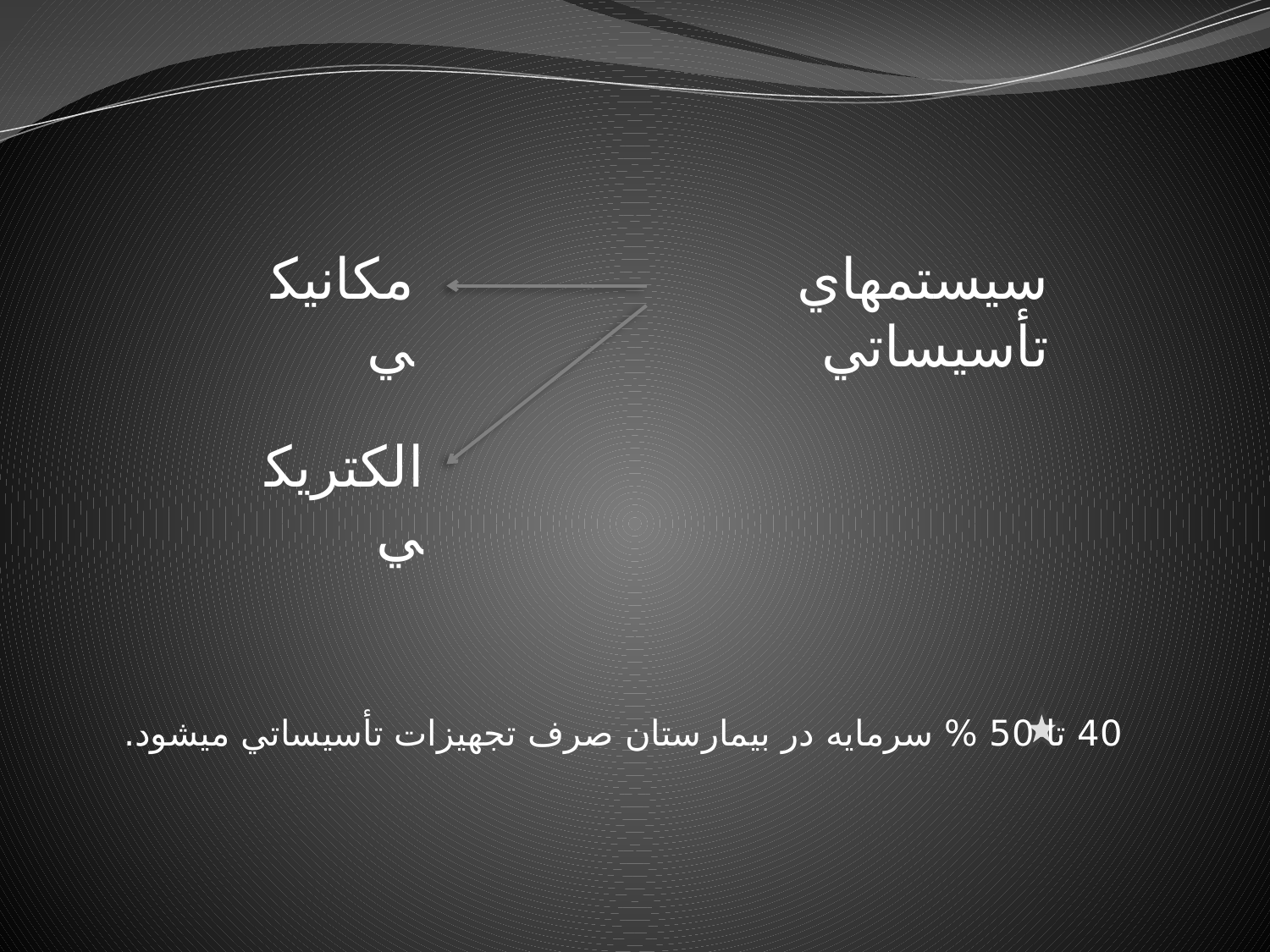

مكانيكي
سيستم‏هاي تأسيساتي
الكتريكي
40 تا 50 % سرمايه در بيمارستان صرف تجهيزات تأسيساتي مي‏شود.